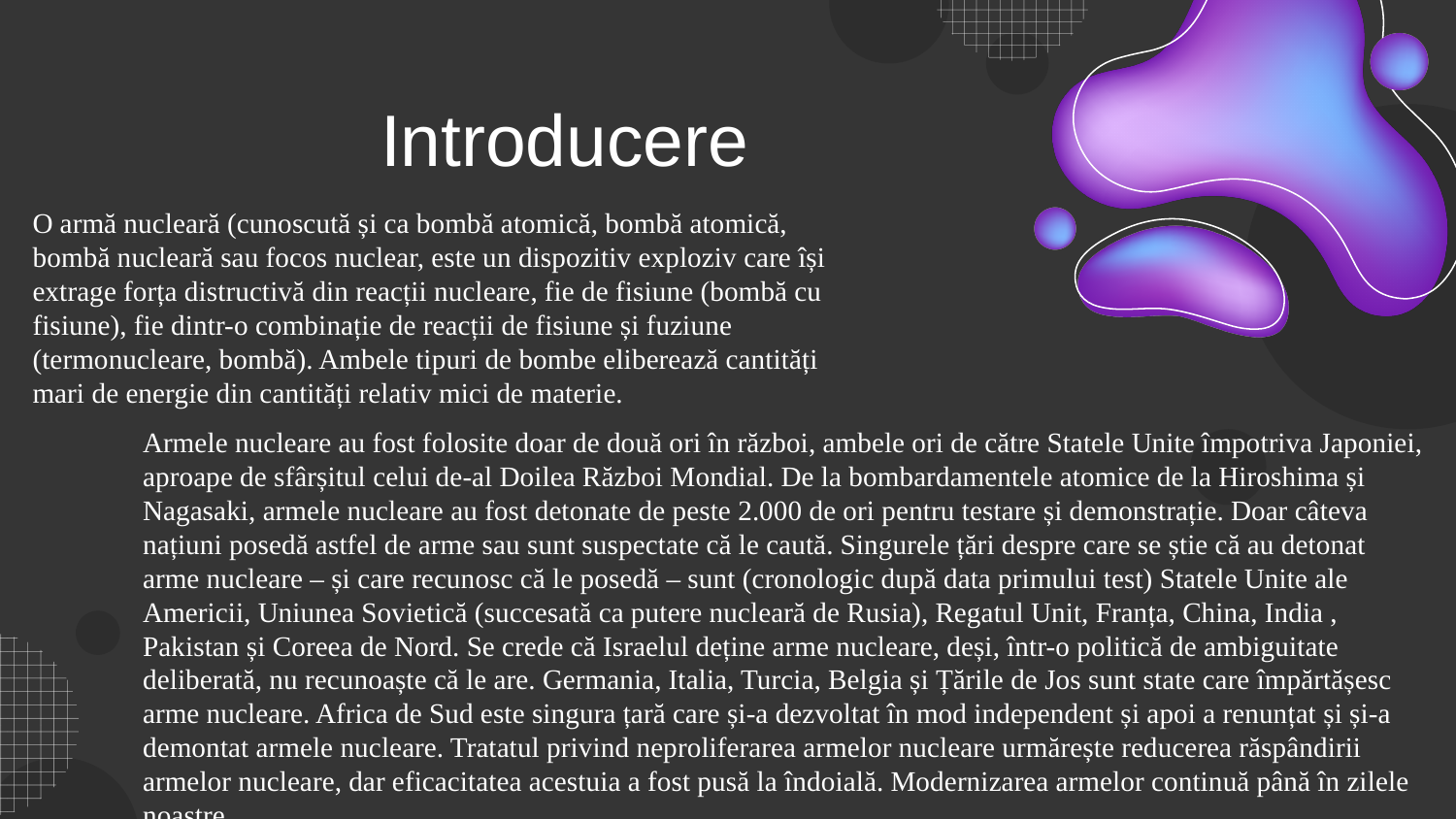

# Introducere
O armă nucleară (cunoscută și ca bombă atomică, bombă atomică, bombă nucleară sau focos nuclear, este un dispozitiv exploziv care își extrage forța distructivă din reacții nucleare, fie de fisiune (bombă cu fisiune), fie dintr-o combinație de reacții de fisiune și fuziune (termonucleare, bombă). Ambele tipuri de bombe eliberează cantități mari de energie din cantități relativ mici de materie.

Armele nucleare au fost folosite doar de două ori în război, ambele ori de către Statele Unite împotriva Japoniei, aproape de sfârșitul celui de-al Doilea Război Mondial. De la bombardamentele atomice de la Hiroshima și Nagasaki, armele nucleare au fost detonate de peste 2.000 de ori pentru testare și demonstrație. Doar câteva națiuni posedă astfel de arme sau sunt suspectate că le caută. Singurele țări despre care se știe că au detonat arme nucleare – și care recunosc că le posedă – sunt (cronologic după data primului test) Statele Unite ale Americii, Uniunea Sovietică (succesată ca putere nucleară de Rusia), Regatul Unit, Franța, China, India , Pakistan și Coreea de Nord. Se crede că Israelul deține arme nucleare, deși, într-o politică de ambiguitate deliberată, nu recunoaște că le are. Germania, Italia, Turcia, Belgia și Țările de Jos sunt state care împărtășesc arme nucleare. Africa de Sud este singura țară care și-a dezvoltat în mod independent și apoi a renunțat și și-a demontat armele nucleare. Tratatul privind neproliferarea armelor nucleare urmărește reducerea răspândirii armelor nucleare, dar eficacitatea acestuia a fost pusă la îndoială. Modernizarea armelor continuă până în zilele noastre.